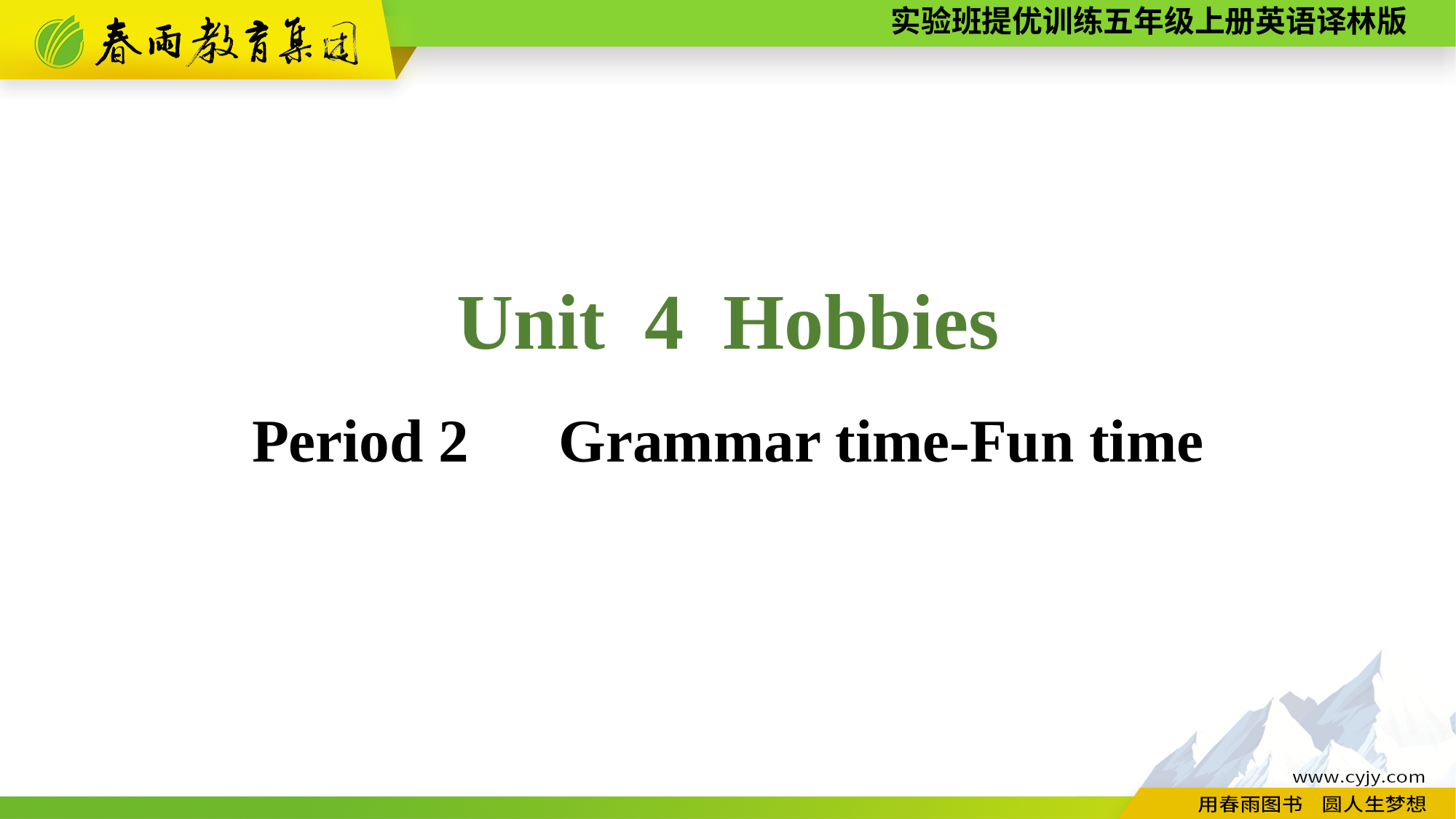

Unit  4  Hobbies
Period 2　Grammar time-Fun time